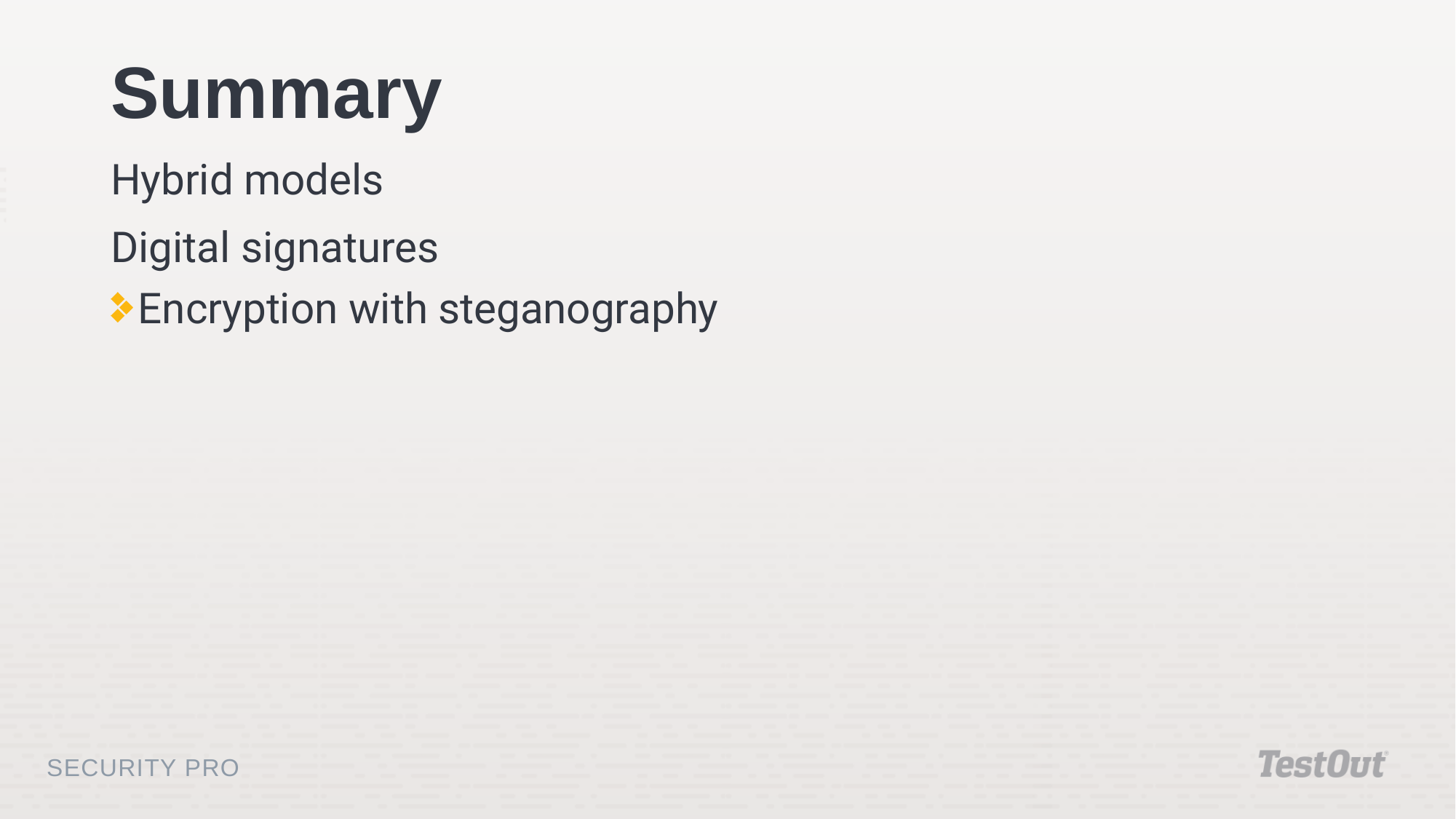

# Summary
Hybrid models
Digital signatures
Encryption with steganography
Security Pro